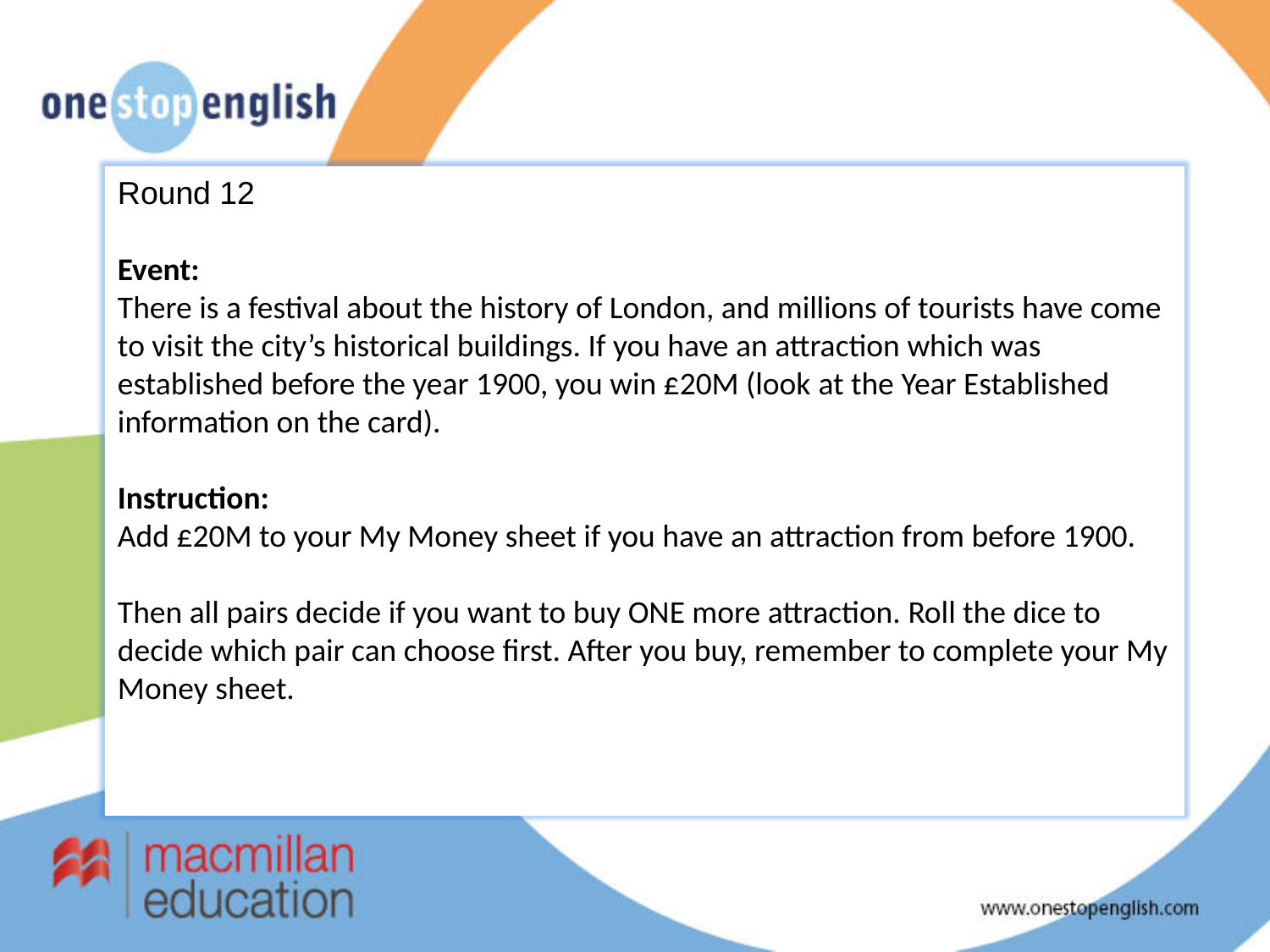

Round 12

Event:
There is a festival about the history of London, and millions of tourists have come to visit the city’s historical buildings. If you have an attraction which was established before the year 1900, you win £20M (look at the Year Established information on the card).

Instruction:
Add £20M to your My Money sheet if you have an attraction from before 1900.

Then all pairs decide if you want to buy ONE more attraction. Roll the dice to decide which pair can choose first. After you buy, remember to complete your My Money sheet.